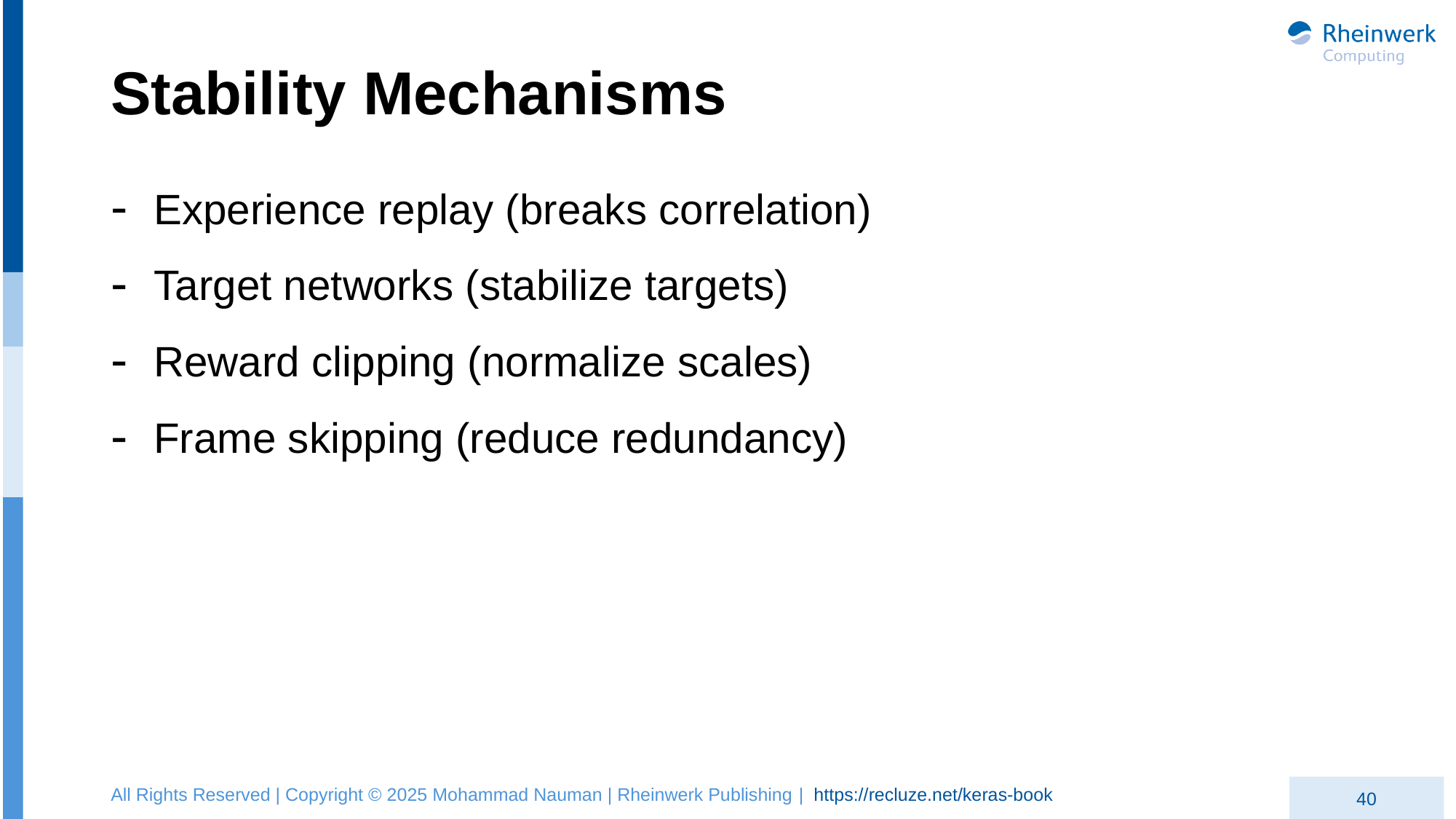

# Stability Mechanisms
Experience replay (breaks correlation)
Target networks (stabilize targets)
Reward clipping (normalize scales)
Frame skipping (reduce redundancy)